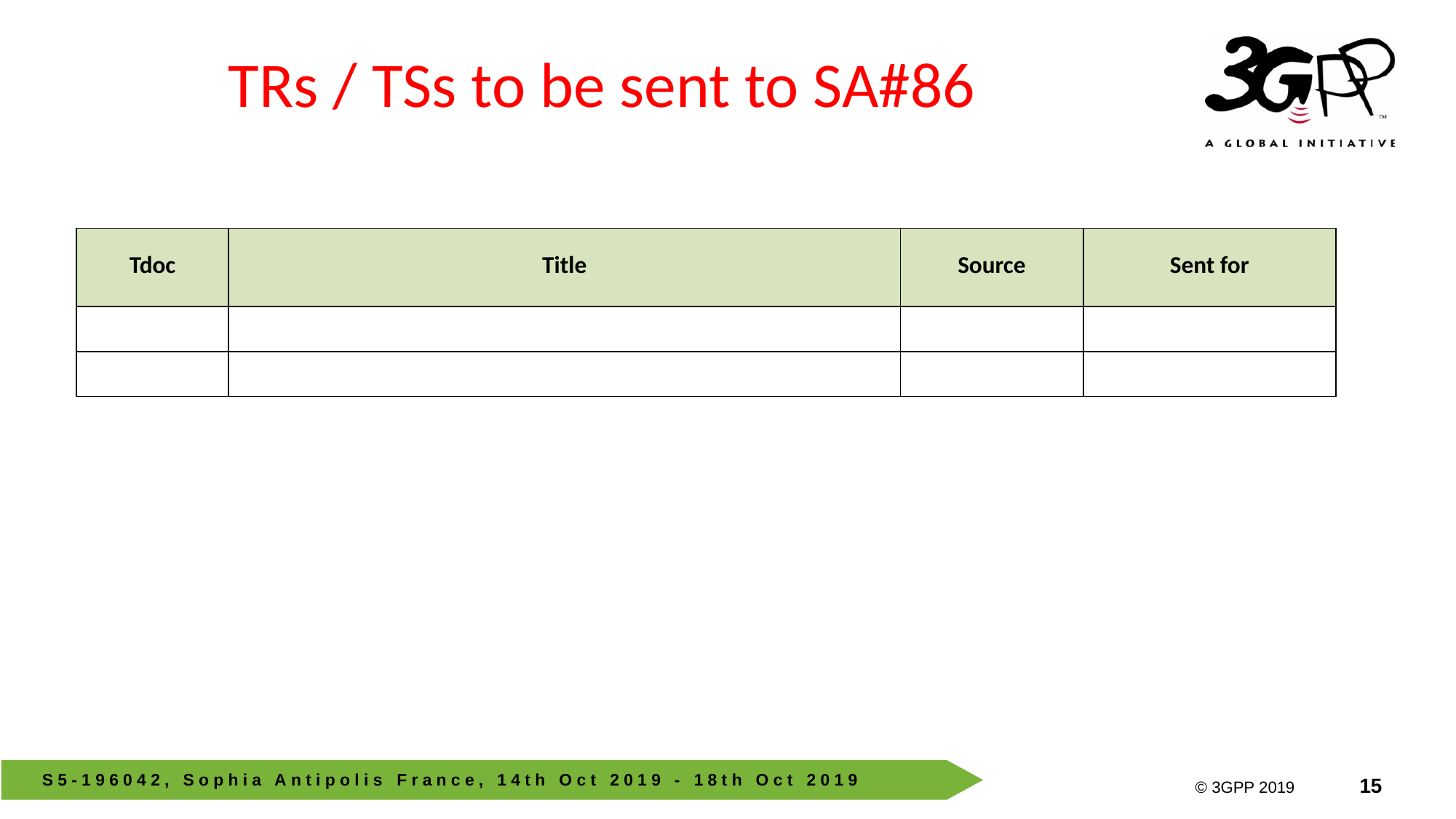

# TRs / TSs to be sent to SA#86
| Tdoc | Title | Source | Sent for |
| --- | --- | --- | --- |
|  |  |  |  |
|  |  |  |  |